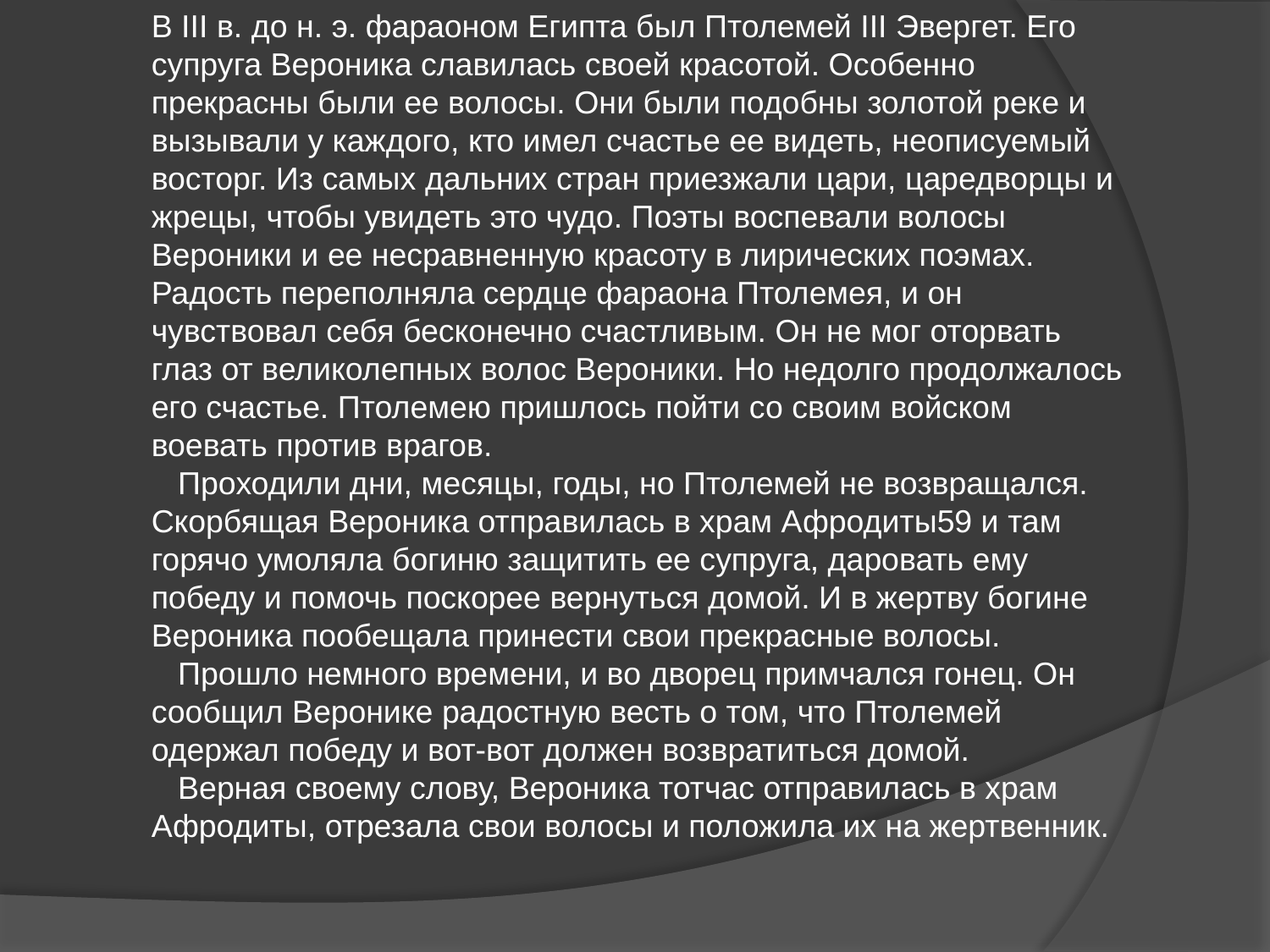

В III в. до н. э. фараоном Египта был Птолемей III Эвергет. Его супруга Вероника славилась своей красотой. Особенно прекрасны были ее волосы. Они были подобны золотой реке и вызывали у каждого, кто имел счастье ее видеть, неописуемый восторг. Из самых дальних стран приезжали цари, царедворцы и жрецы, чтобы увидеть это чудо. Поэты воспевали волосы Вероники и ее несравненную красоту в лирических поэмах. Радость переполняла сердце фараона Птолемея, и он чувствовал себя бесконечно счастливым. Он не мог оторвать глаз от великолепных волос Вероники. Но недолго продолжалось его счастье. Птолемею пришлось пойти со своим войском воевать против врагов.
   Проходили дни, месяцы, годы, но Птолемей не возвращался. Скорбящая Вероника отправилась в храм Афродиты59 и там горячо умоляла богиню защитить ее супруга, даровать ему победу и помочь поскорее вернуться домой. И в жертву богине Вероника пообещала принести свои прекрасные волосы.
   Прошло немного времени, и во дворец примчался гонец. Он сообщил Веронике радостную весть о том, что Птолемей одержал победу и вот-вот должен возвратиться домой.
   Верная своему слову, Вероника тотчас отправилась в храм Афродиты, отрезала свои волосы и положила их на жертвенник.